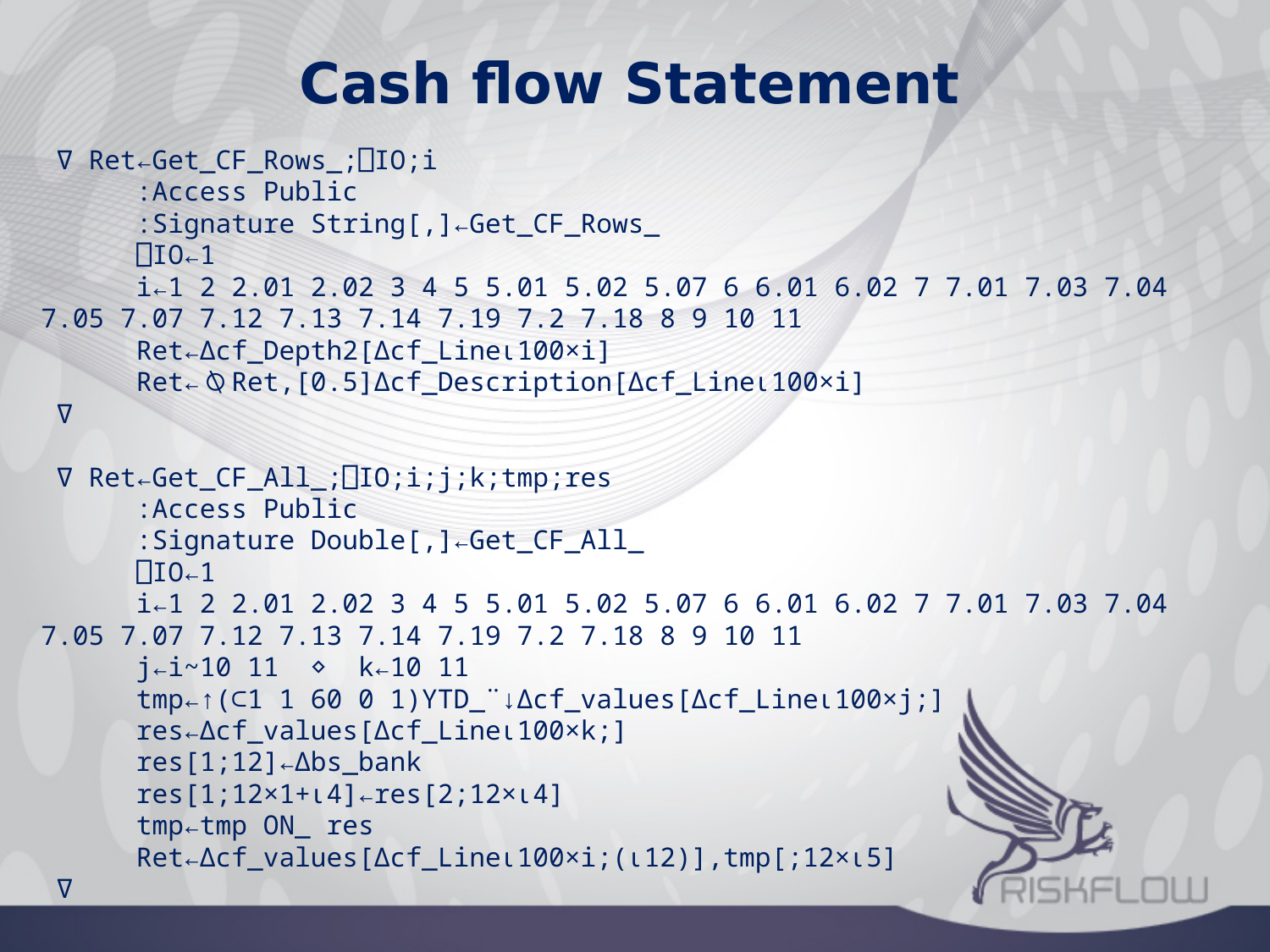

Cash flow Statement
 ∇ Ret←Get_CF_Rows_;⎕IO;i
      :Access Public
      :Signature String[,]←Get_CF_Rows_
      ⎕IO←1
      i←1 2 2.01 2.02 3 4 5 5.01 5.02 5.07 6 6.01 6.02 7 7.01 7.03 7.04 7.05 7.07 7.12 7.13 7.14 7.19 7.2 7.18 8 9 10 11
      Ret←∆cf_Depth2[∆cf_Line⍳100×i]
      Ret←⍉Ret,[0.5]∆cf_Description[∆cf_Line⍳100×i]
 ∇

 ∇ Ret←Get_CF_All_;⎕IO;i;j;k;tmp;res
      :Access Public
      :Signature Double[,]←Get_CF_All_
      ⎕IO←1
      i←1 2 2.01 2.02 3 4 5 5.01 5.02 5.07 6 6.01 6.02 7 7.01 7.03 7.04 7.05 7.07 7.12 7.13 7.14 7.19 7.2 7.18 8 9 10 11
      j←i~10 11  ⋄  k←10 11
      tmp←↑(⊂1 1 60 0 1)YTD_¨↓∆cf_values[∆cf_Line⍳100×j;]
      res←∆cf_values[∆cf_Line⍳100×k;]
      res[1;12]←∆bs_bank
      res[1;12×1+⍳4]←res[2;12×⍳4]
      tmp←tmp ON_ res
      Ret←∆cf_values[∆cf_Line⍳100×i;(⍳12)],tmp[;12×⍳5]
 ∇